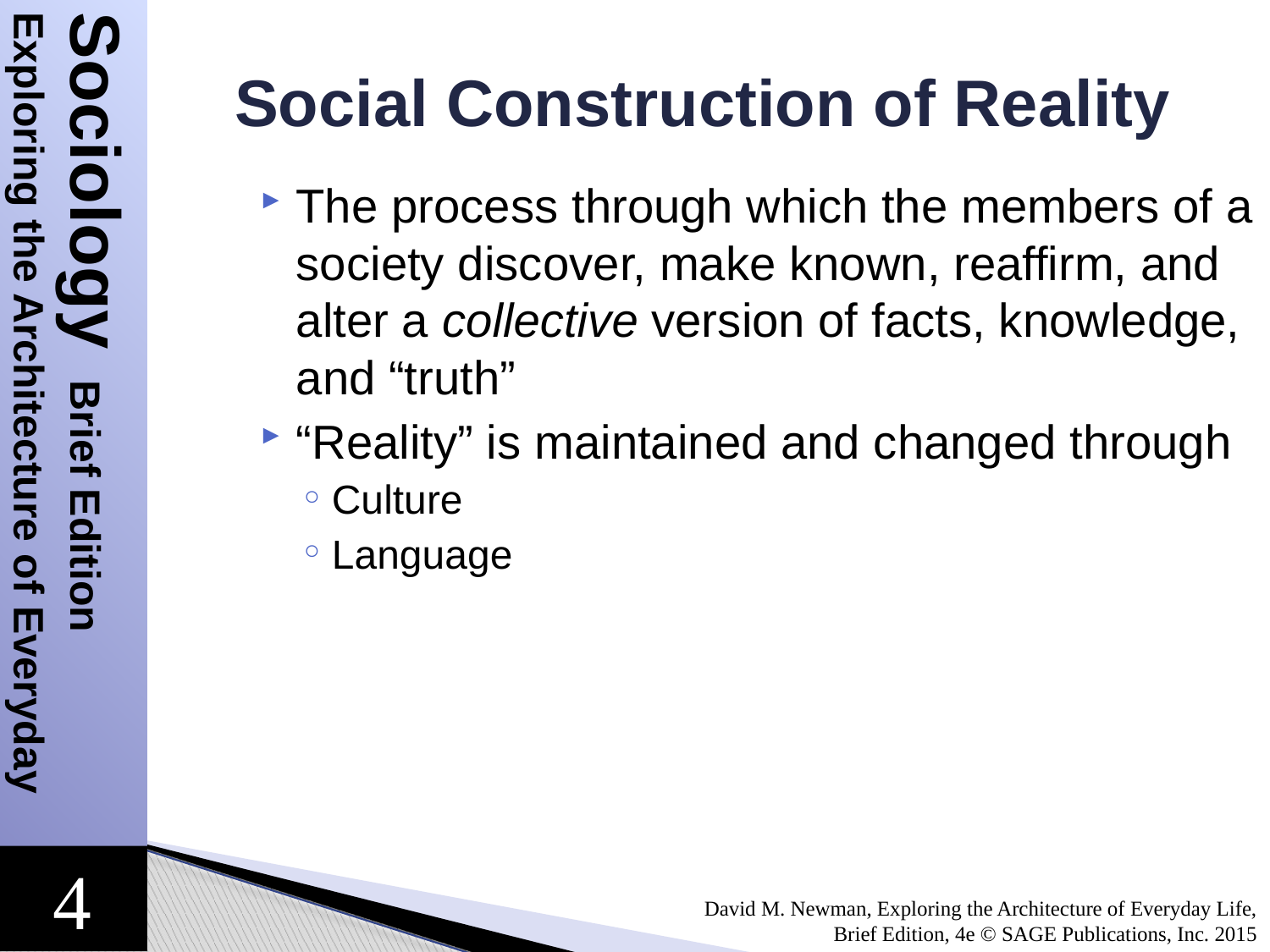

# Social Construction of Reality
The process through which the members of a society discover, make known, reaffirm, and alter a collective version of facts, knowledge, and “truth”
“Reality” is maintained and changed through
Culture
Language

David M. Newman, Exploring the Architecture of Everyday Life, Brief Edition, 4e © SAGE Publications, Inc. 2015